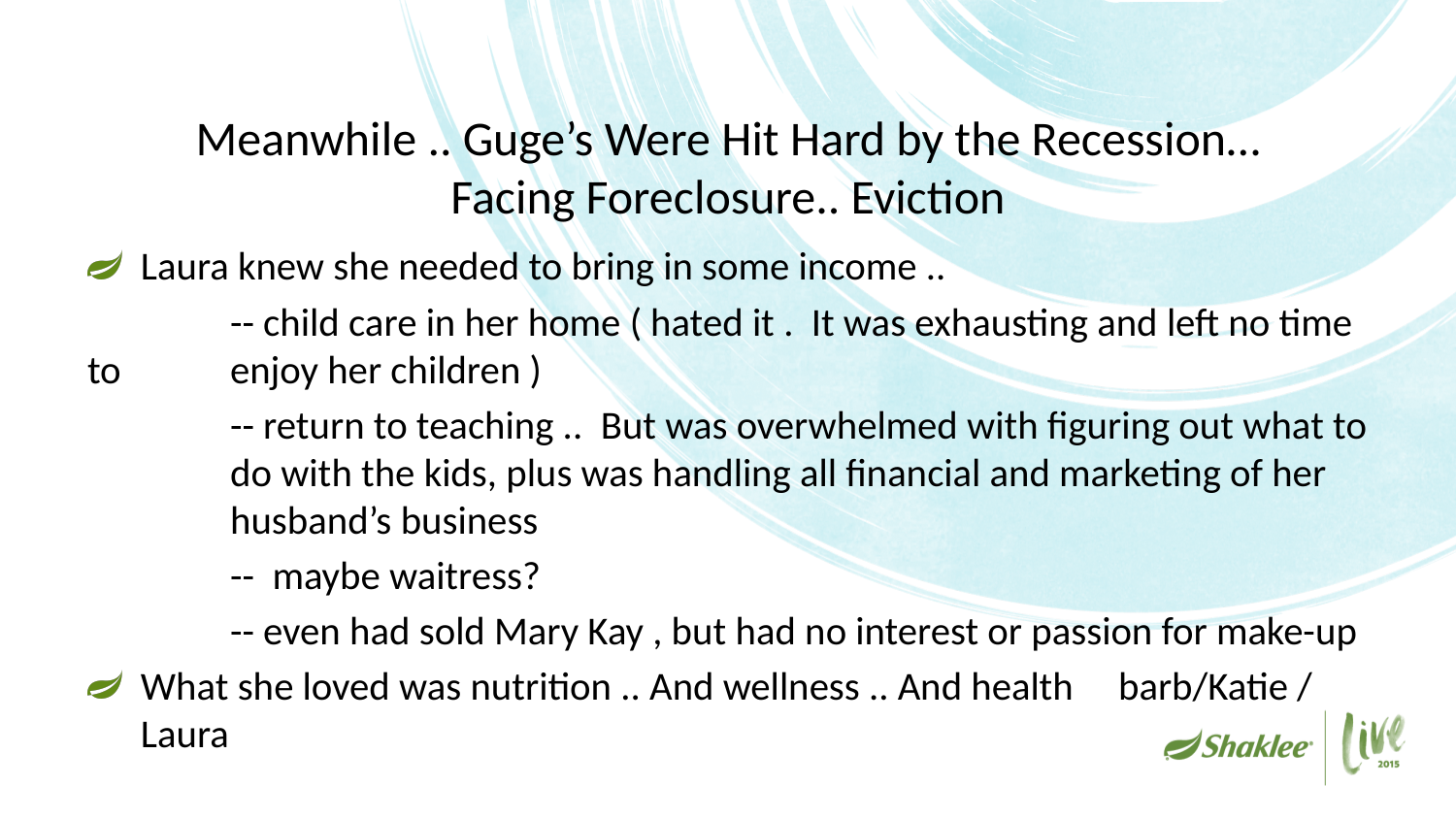

# Meanwhile .. Guge’s Were Hit Hard by the Recession… Facing Foreclosure.. Eviction
Laura knew she needed to bring in some income ..
	-- child care in her home ( hated it .  It was exhausting and left no time to 		enjoy her children )
	-- return to teaching ..  But was overwhelmed with figuring out what to 		do with the kids, plus was handling all financial and marketing of her 		husband’s business
	--  maybe waitress?
	-- even had sold Mary Kay , but had no interest or passion for make-up
What she loved was nutrition .. And wellness .. And health     barb/Katie /															Laura